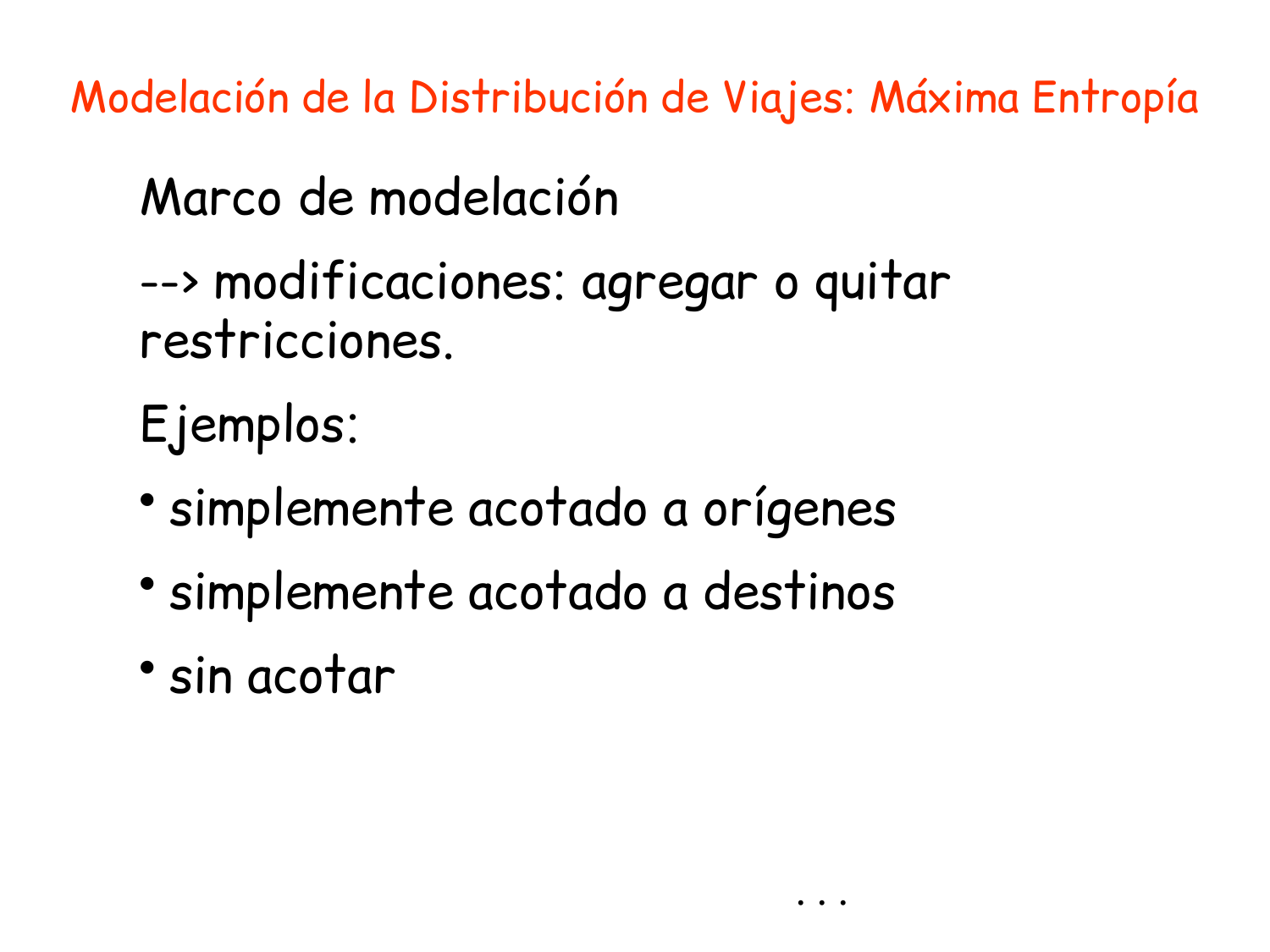

Modelación de la Distribución de Viajes: Máxima Entropía
Marco de modelación
--> modificaciones: agregar o quitar restricciones.
Ejemplos:
simplemente acotado a orígenes
simplemente acotado a destinos
sin acotar

. . .